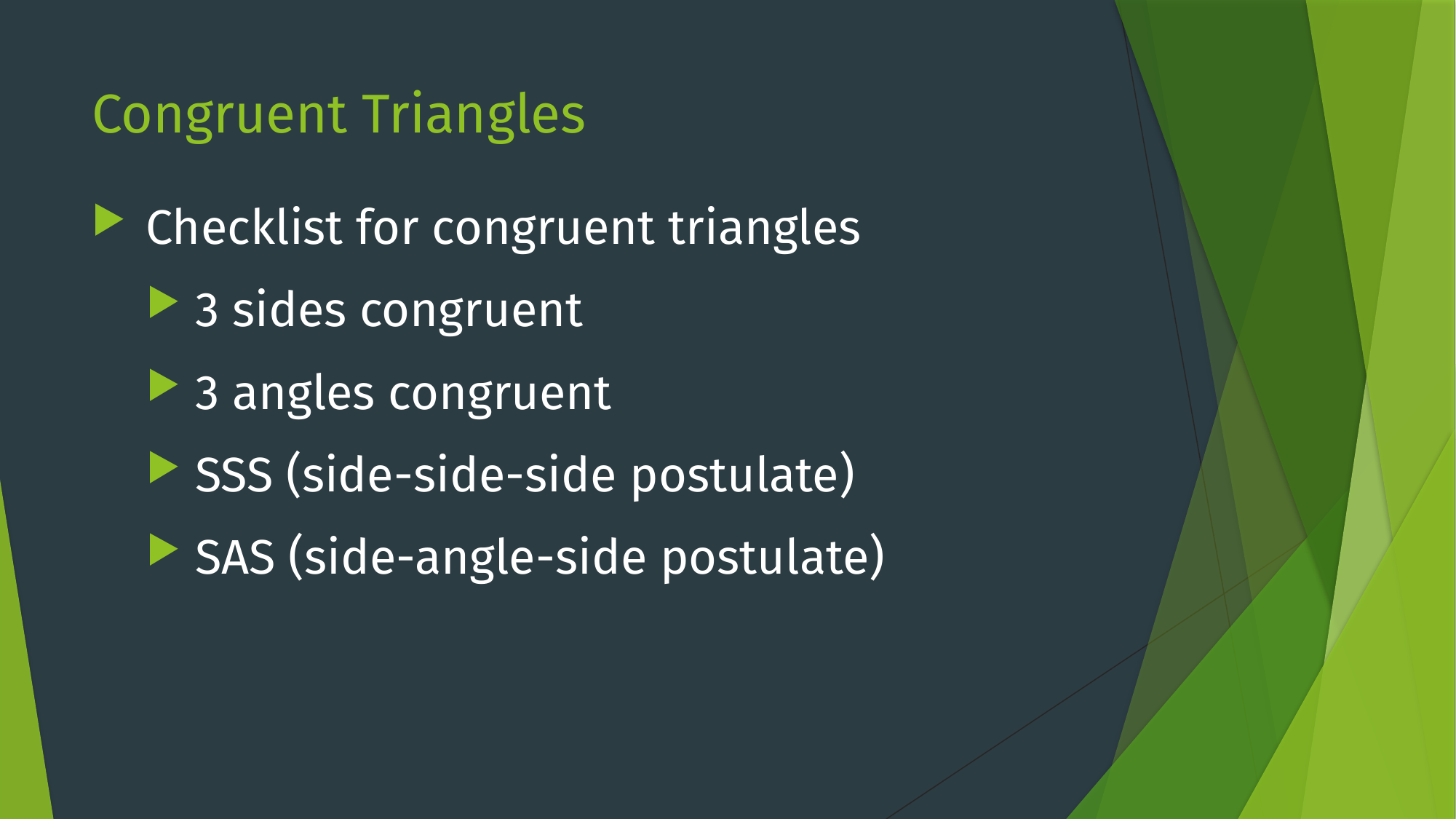

# Congruent Triangles
 Checklist for congruent triangles
 3 sides congruent
 3 angles congruent
 SSS (side-side-side postulate)
 SAS (side-angle-side postulate)